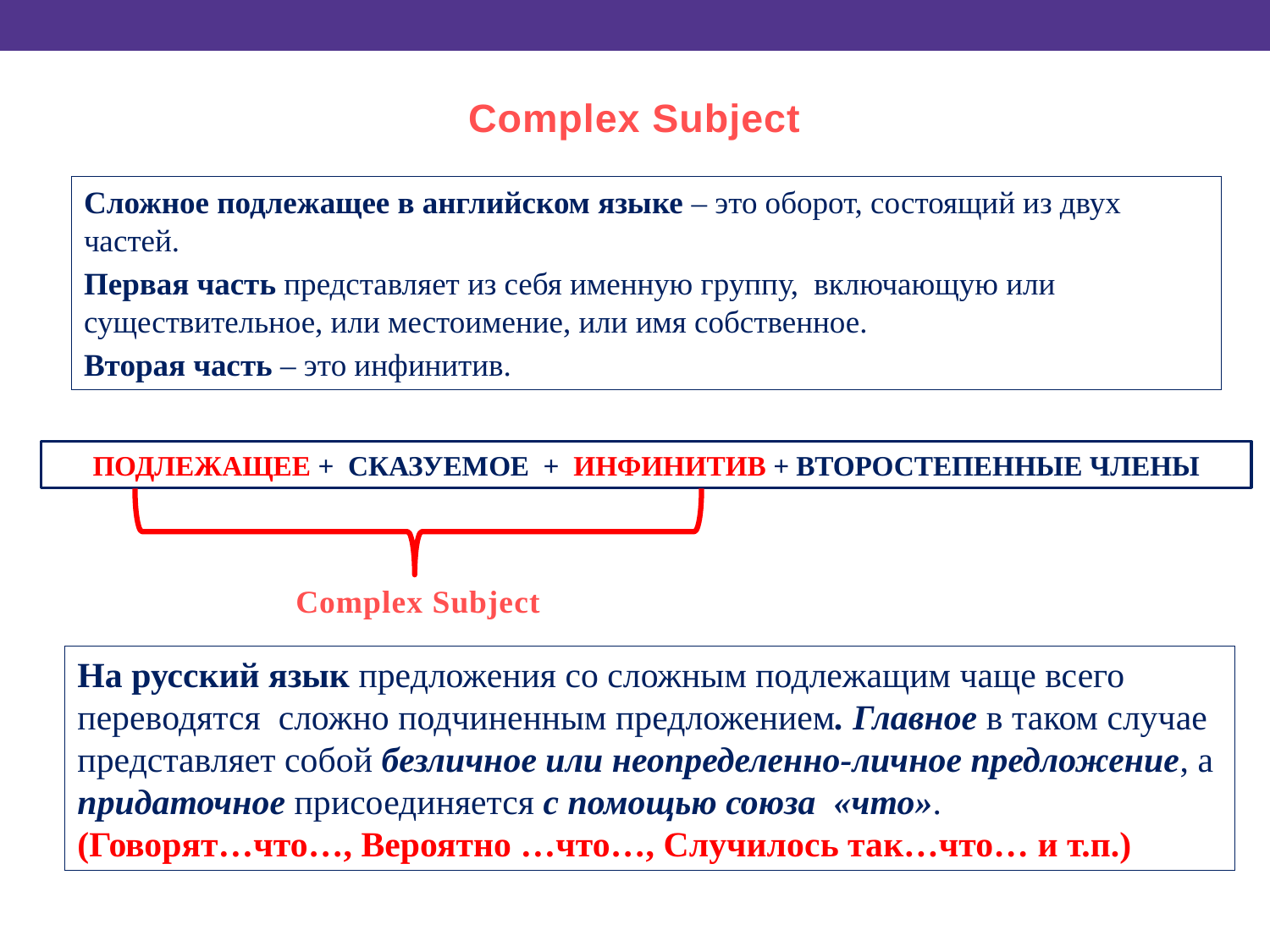

# Complex Subject
Сложное подлежащее в английском языке – это оборот, состоящий из двух частей.
Первая часть представляет из себя именную группу,  включающую или существительное, или местоимение, или имя собственное.
Вторая часть – это инфинитив.

ПОДЛЕЖАЩЕЕ +  СКАЗУЕМОЕ  +  ИНФИНИТИВ + ВТОРОСТЕПЕННЫЕ ЧЛЕНЫ
Complex Subject
На русский язык предложения со сложным подлежащим чаще всего переводятся  сложно подчиненным предложением. Главное в таком случае представляет собой безличное или неопределенно-личное предложение, а придаточное присоединяется с помощью союза  «что».
(Говорят…что…, Вероятно …что…, Случилось так…что… и т.п.)